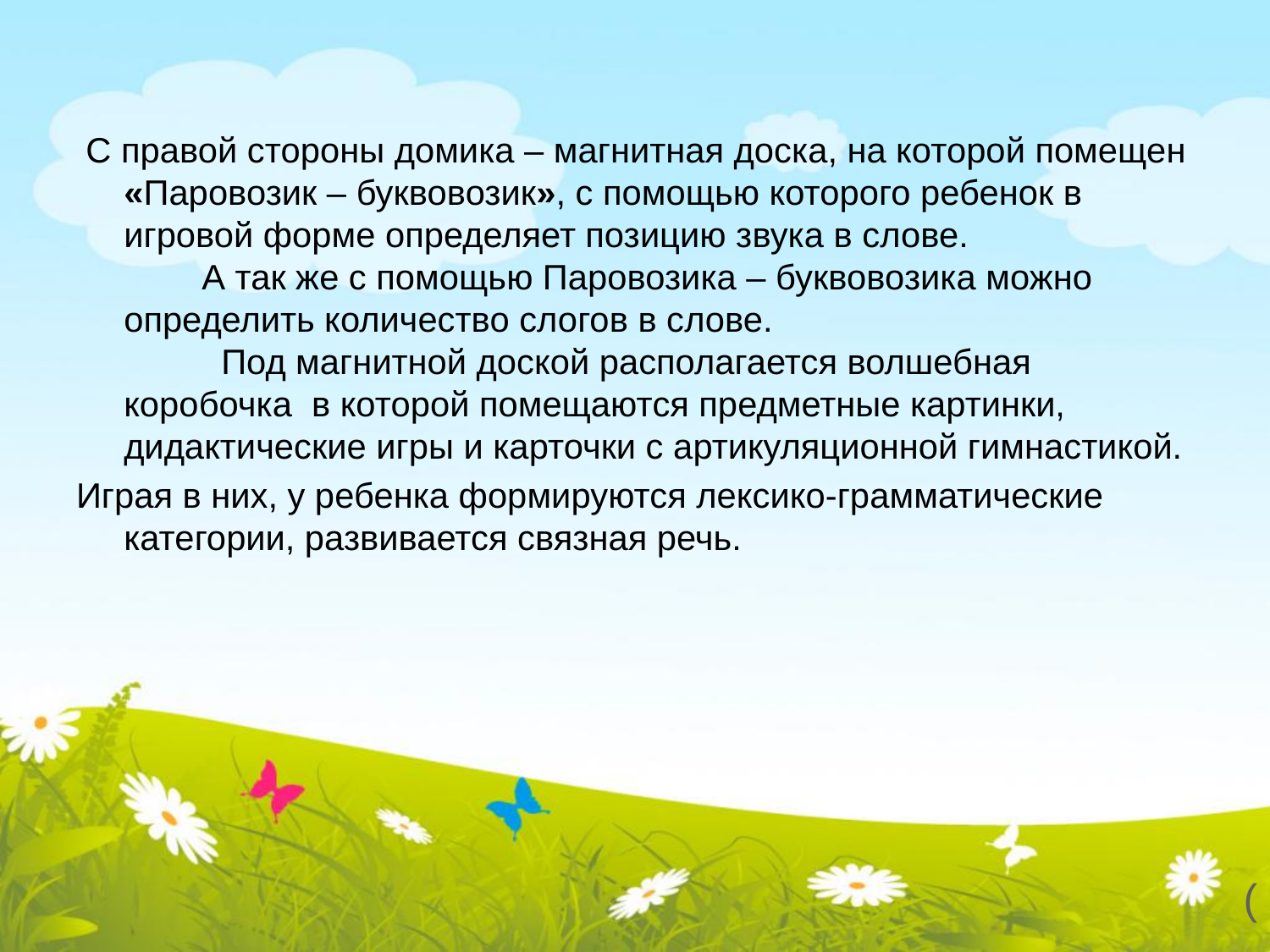

С правой стороны домика – магнитная доска, на которой помещен «Паровозик – буквовозик», с помощью которого ребенок в игровой форме определяет позицию звука в слове.                                А так же с помощью Паровозика – буквовозика можно определить количество слогов в слове.                                                      Под магнитной доской располагается волшебная коробочка  в которой помещаются предметные картинки, дидактические игры и карточки с артикуляционной гимнастикой.
Играя в них, у ребенка формируются лексико-грамматические категории, развивается связная речь.

(